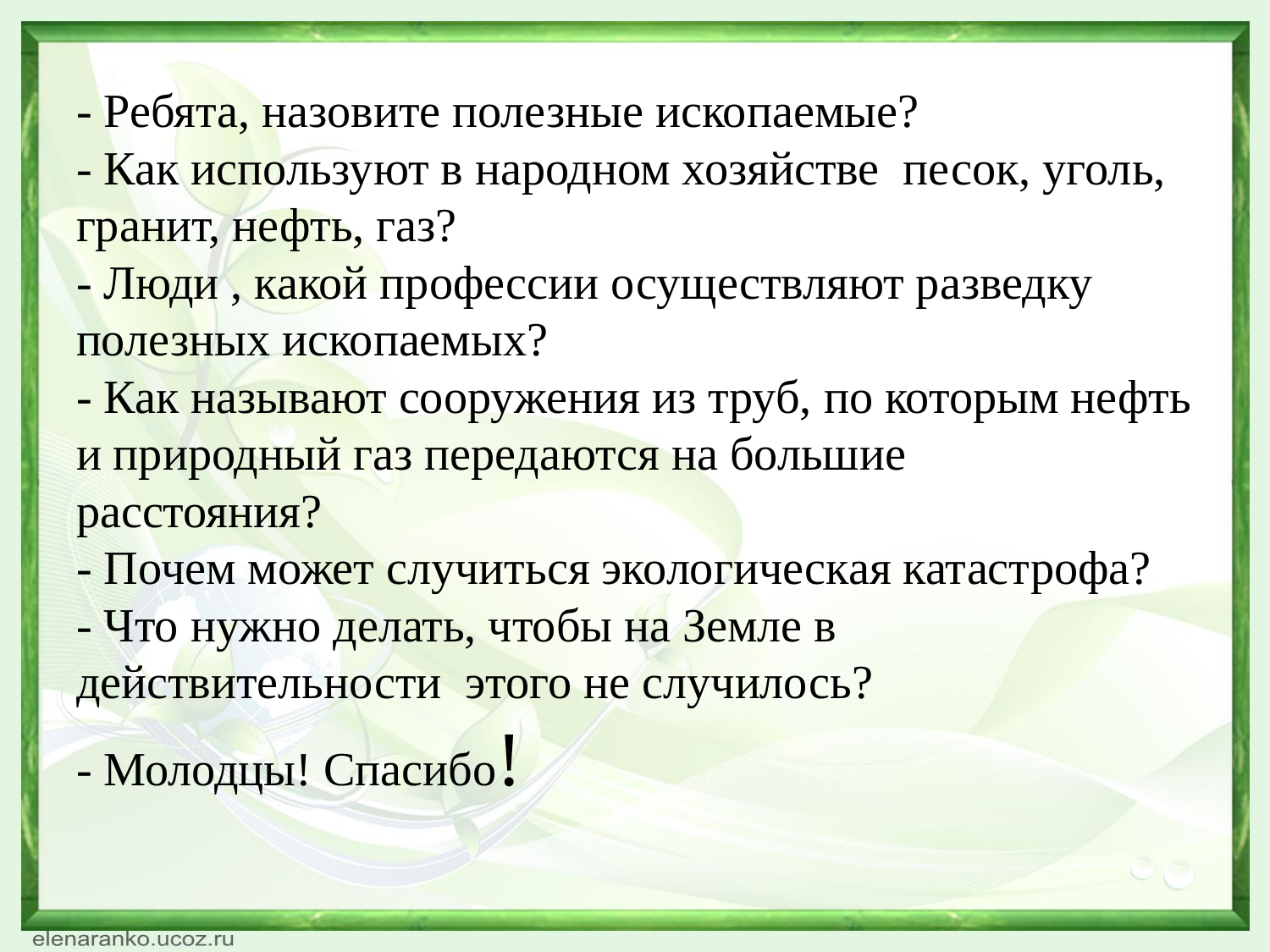

# - Ребята, назовите полезные ископаемые? - Как используют в народном хозяйстве  песок, уголь, гранит, нефть, газ? - Люди , какой профессии осуществляют разведку полезных ископаемых? - Как называют сооружения из труб, по которым нефть и природный газ передаются на большие    расстояния? - Почем может случиться экологическая катастрофа? - Что нужно делать, чтобы на Земле в действительности  этого не случилось? - Молодцы! Спасибо!